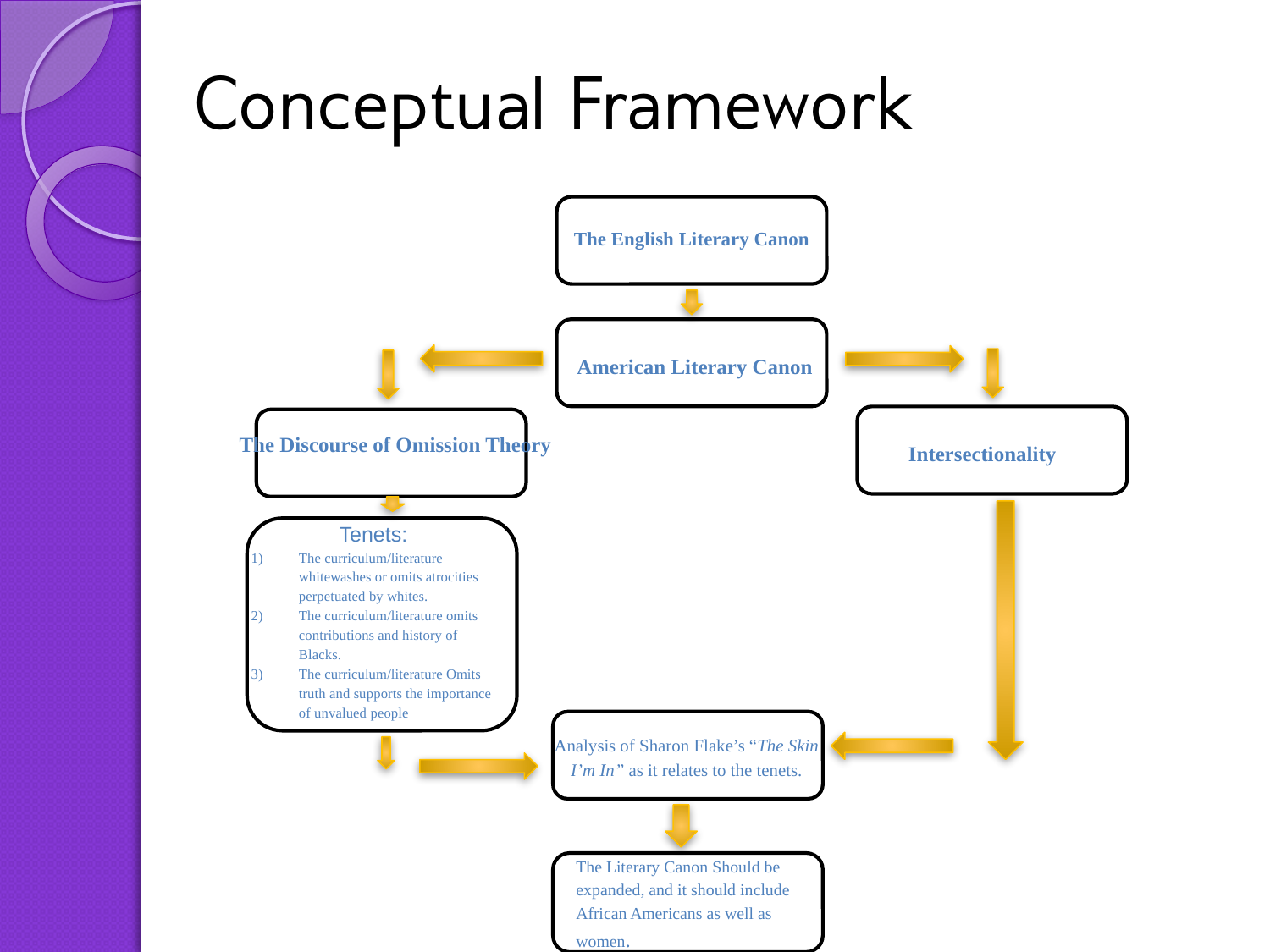

# Conceptual Framework

The English Literary Canon

American Literary Canon

The Discourse of Omission Theory
Intersectionality

Tenets:
The curriculum/literature whitewashes or omits atrocities perpetuated by whites.
The curriculum/literature omits contributions and history of Blacks.
The curriculum/literature Omits truth and supports the importance of unvalued people

Analysis of Sharon Flake’s “The Skin I’m In” as it relates to the tenets.

The Literary Canon Should be expanded, and it should include African Americans as well as women.